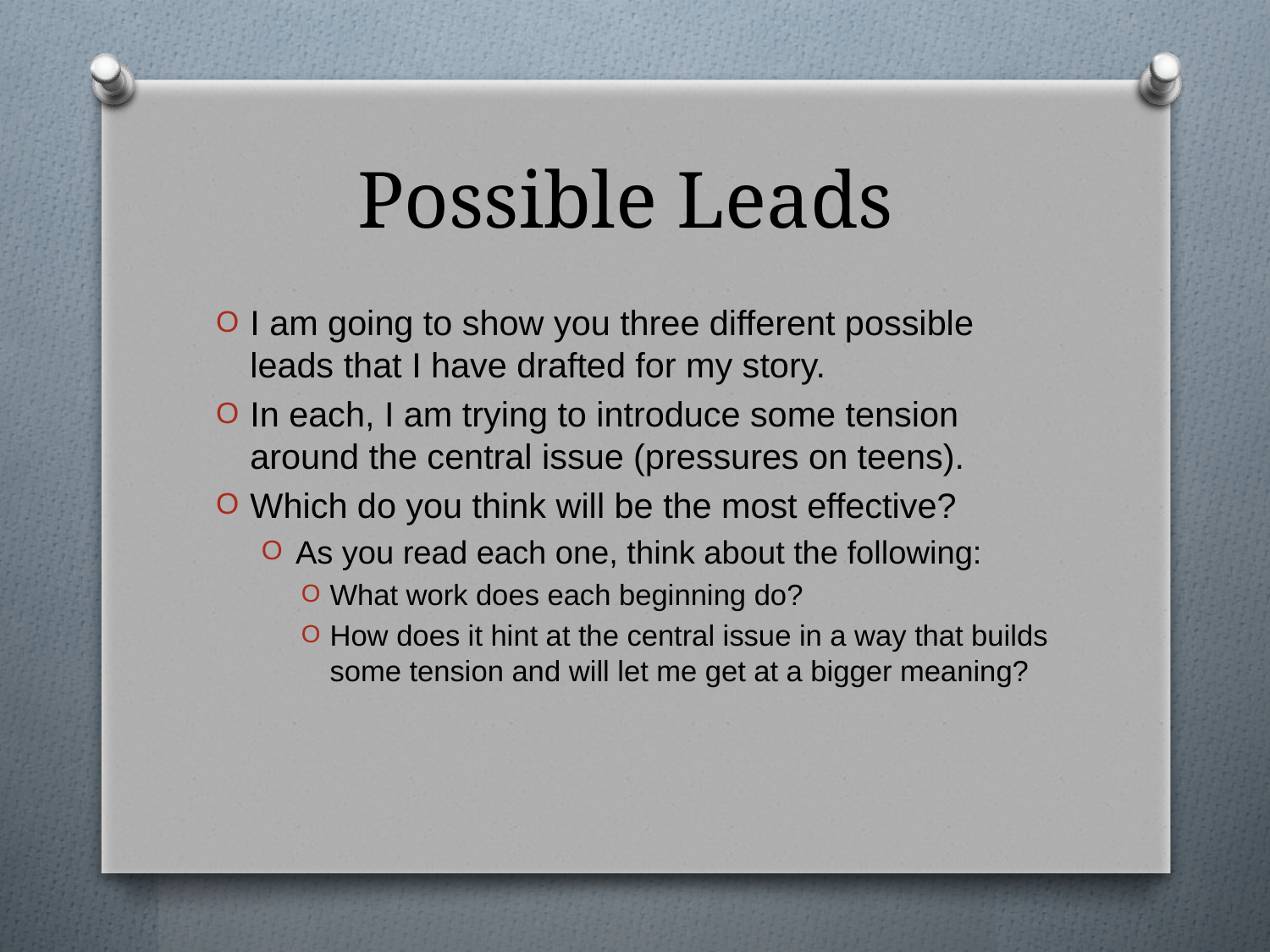

# Possible Leads
I am going to show you three different possible leads that I have drafted for my story.
In each, I am trying to introduce some tension around the central issue (pressures on teens).
Which do you think will be the most effective?
As you read each one, think about the following:
What work does each beginning do?
How does it hint at the central issue in a way that builds some tension and will let me get at a bigger meaning?